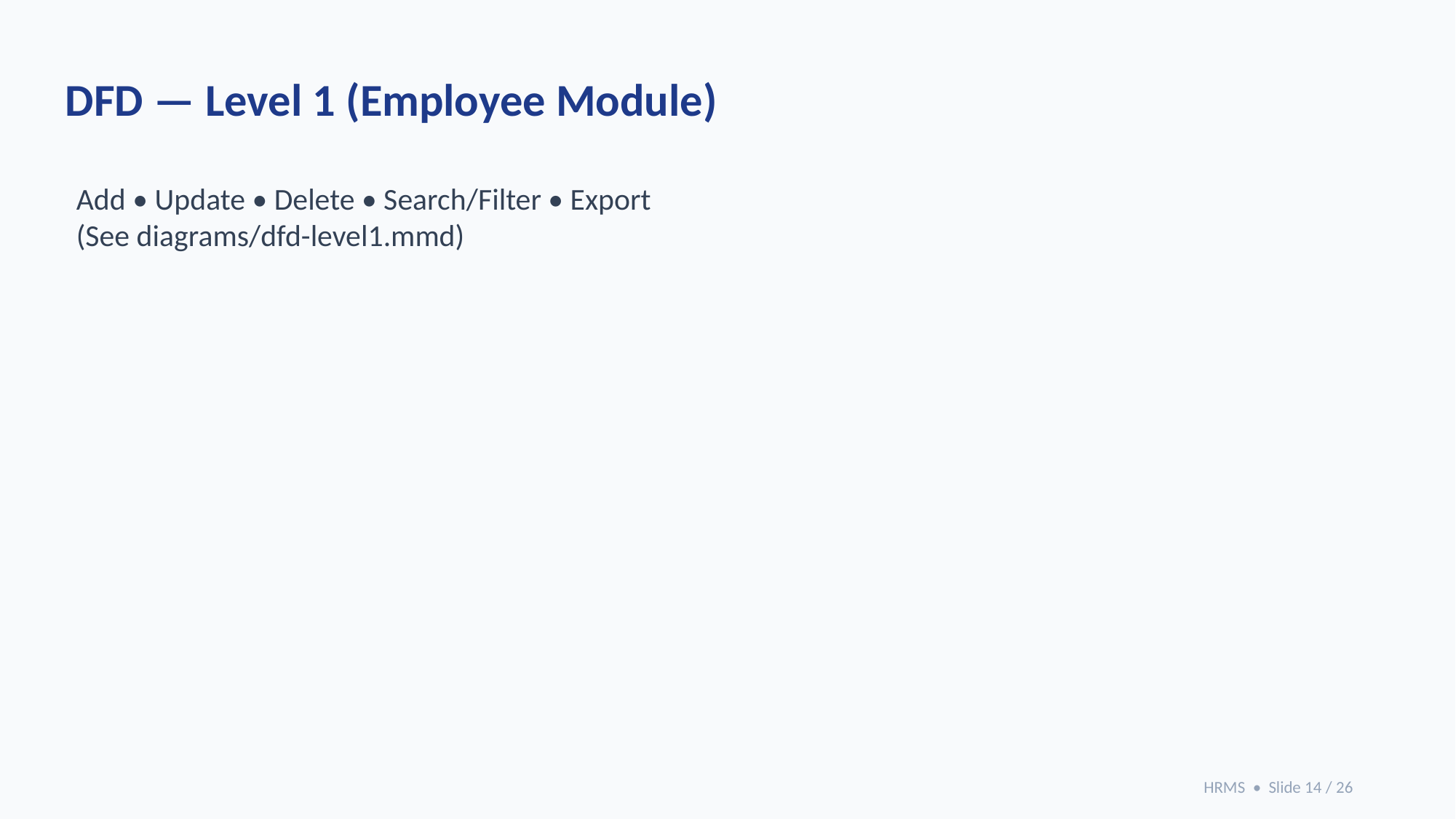

DFD — Level 1 (Employee Module)
Add • Update • Delete • Search/Filter • Export
(See diagrams/dfd-level1.mmd)
HRMS  •  Slide 14 / 26